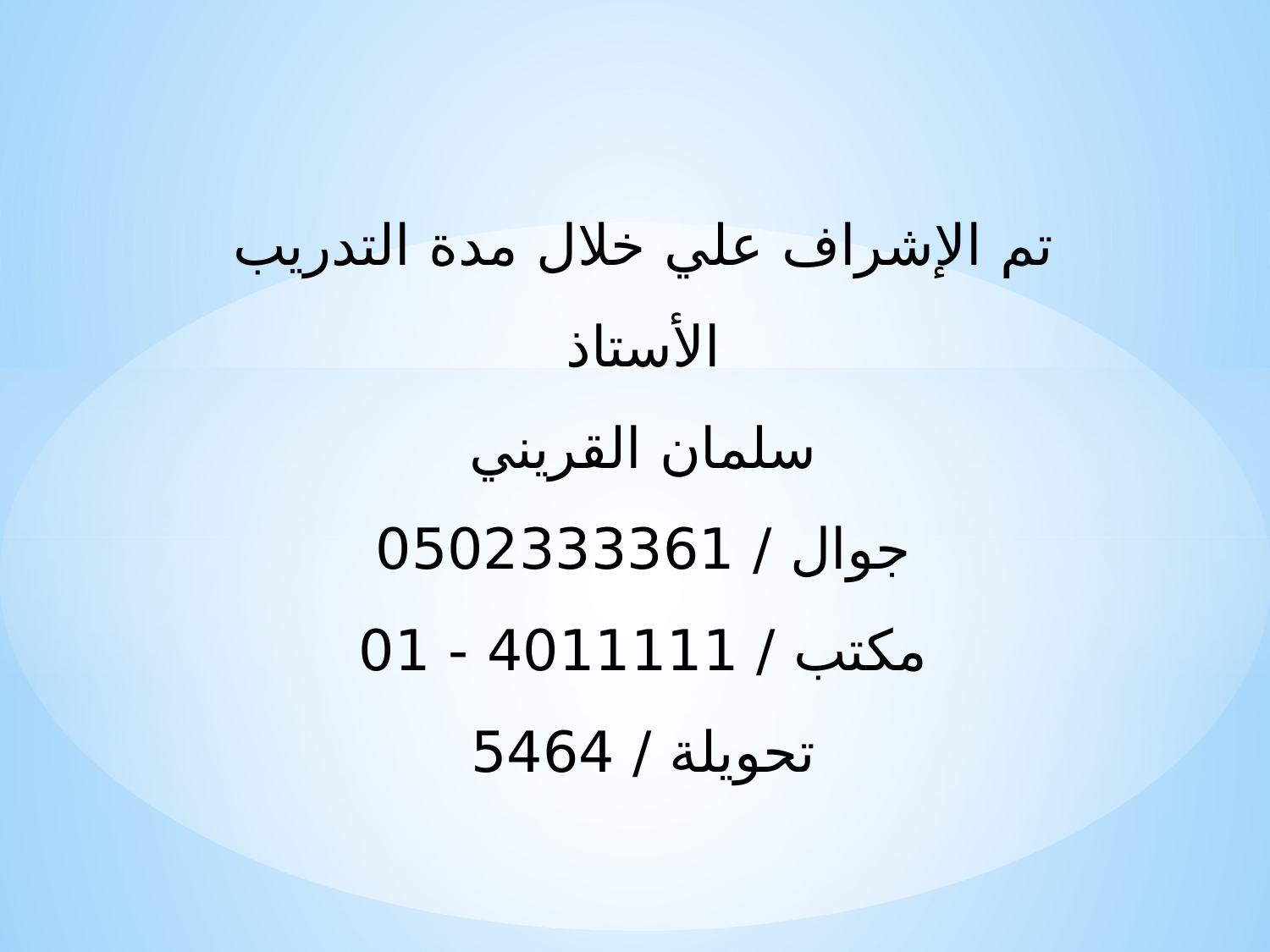

تم الإشراف علي خلال مدة التدريب الأستاذ
سلمان القريني
جوال / 0502333361
مكتب / 4011111 - 01
تحويلة / 5464